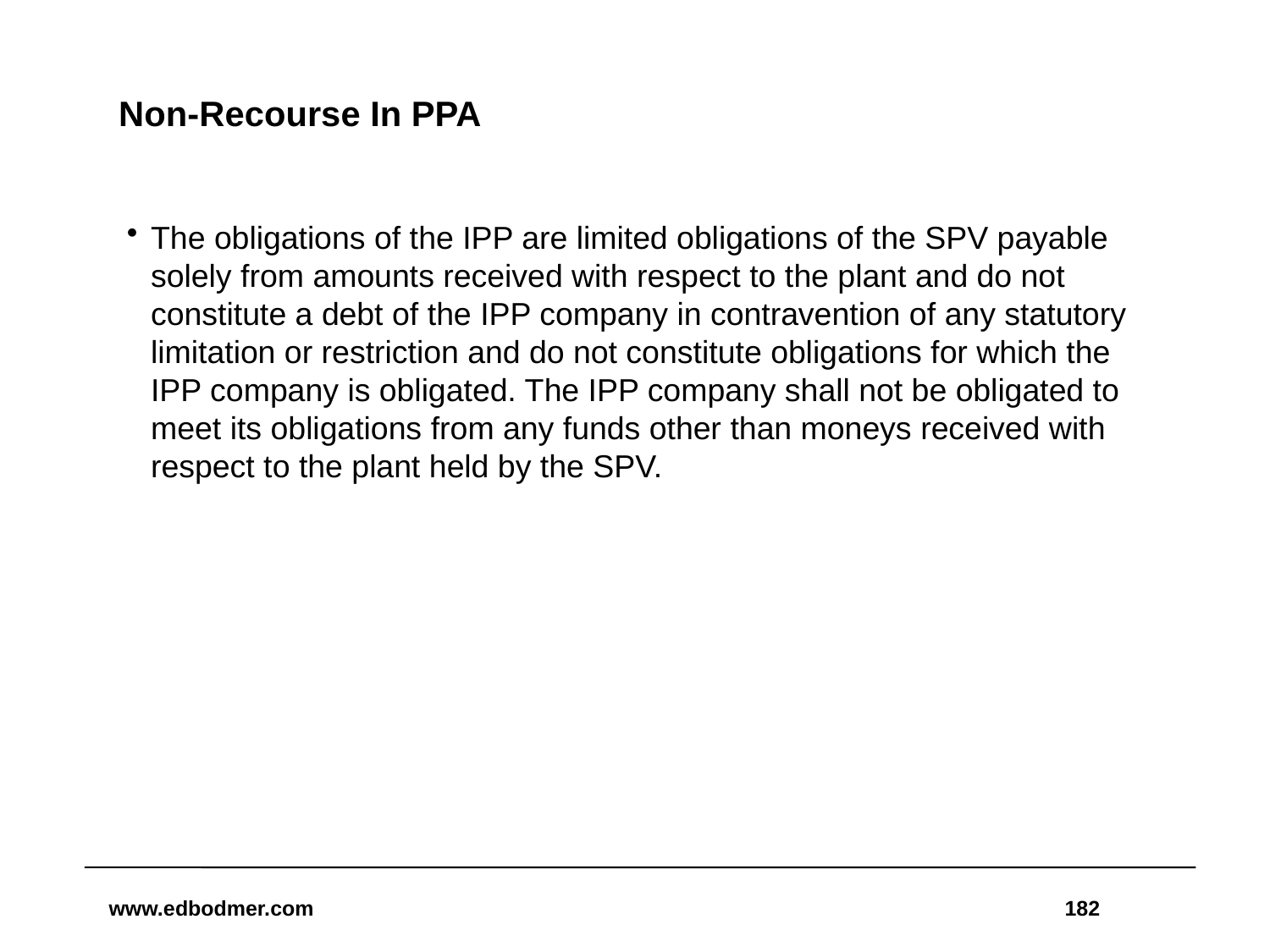

# Non-Recourse In PPA
The obligations of the IPP are limited obligations of the SPV payable solely from amounts received with respect to the plant and do not constitute a debt of the IPP company in contravention of any statutory limitation or restriction and do not constitute obligations for which the IPP company is obligated. The IPP company shall not be obligated to meet its obligations from any funds other than moneys received with respect to the plant held by the SPV.